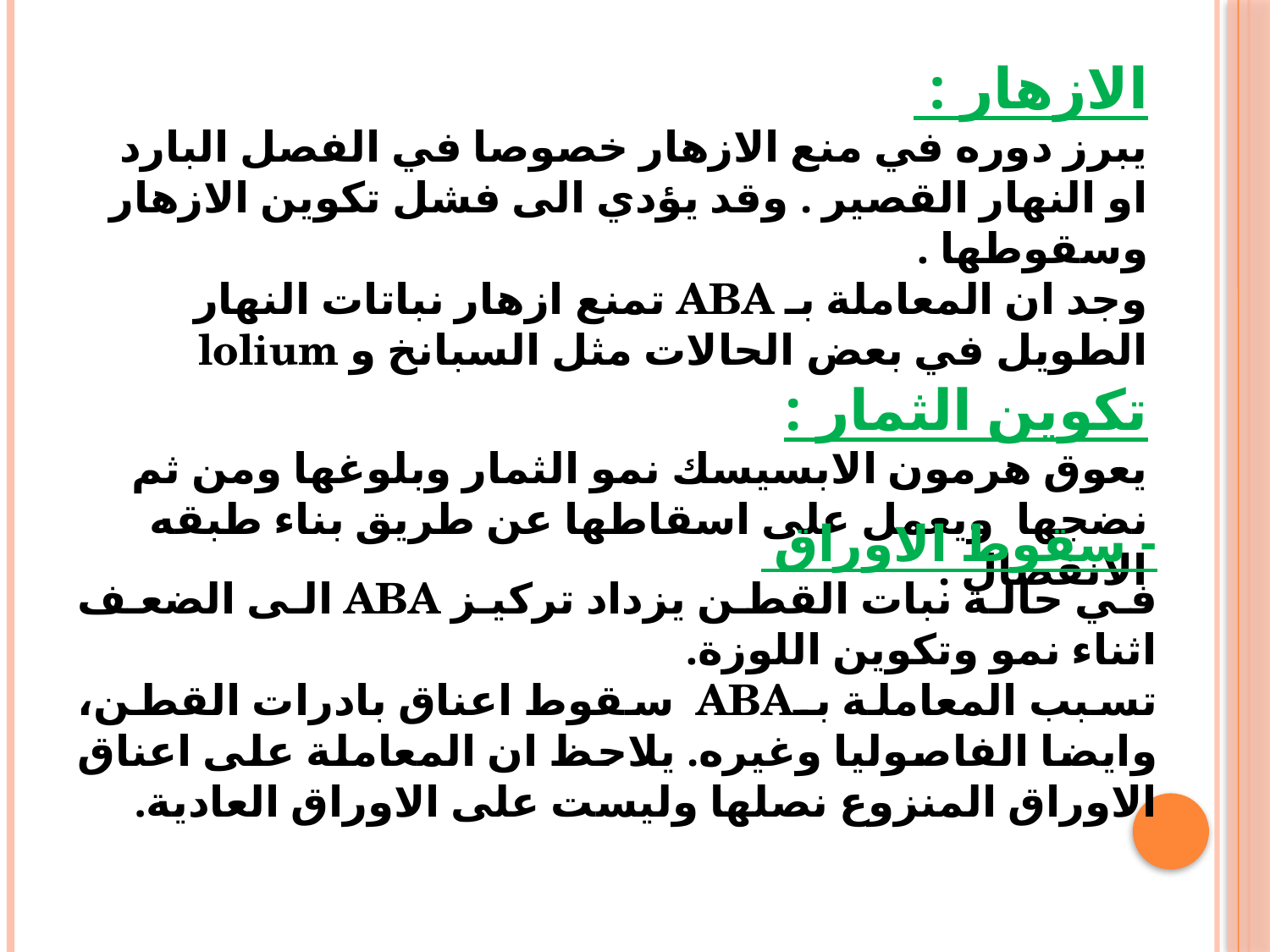

الازهار :
يبرز دوره في منع الازهار خصوصا في الفصل البارد  او النهار القصير . وقد يؤدي الى فشل تكوين الازهار وسقوطها .
وجد ان المعاملة بـ ABA تمنع ازهار نباتات النهار الطويل في بعض الحالات مثل السبانخ و lolium
تكوين الثمار :
يعوق هرمون الابسيسك نمو الثمار وبلوغها ومن ثم نضجها  ويعمل على اسقاطها عن طريق بناء طبقه الانفصال .

- سقوط الاوراق
في حالة نبات القطن يزداد تركيز ABA الى الضعف اثناء نمو وتكوين اللوزة.
تسبب المعاملة بـABA  سقوط اعناق بادرات القطن، وايضا الفاصوليا وغيره. يلاحظ ان المعاملة على اعناق الاوراق المنزوع نصلها وليست على الاوراق العادية.